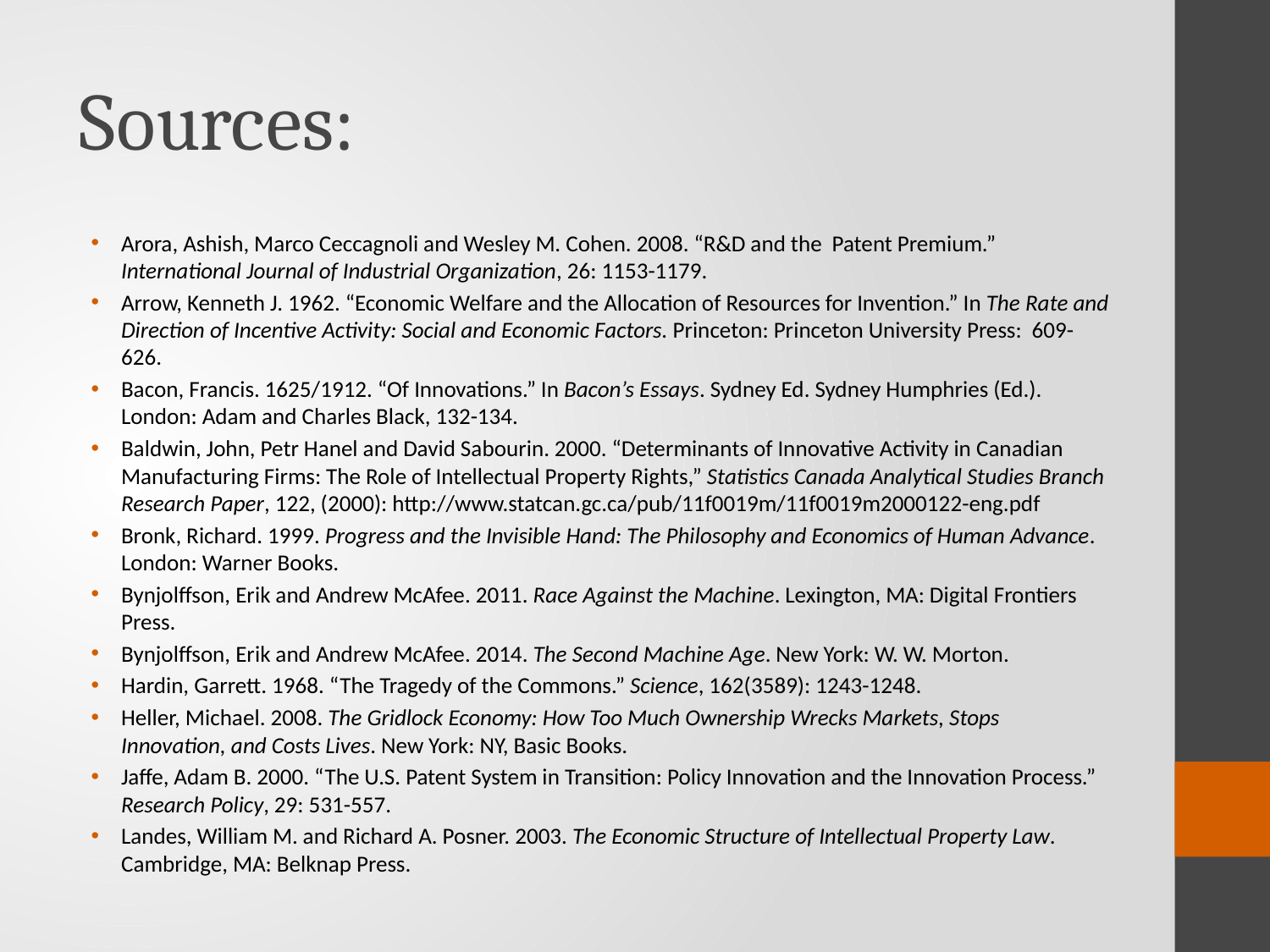

# Sources:
Arora, Ashish, Marco Ceccagnoli and Wesley M. Cohen. 2008. “R&D and the  Patent Premium.” International Journal of Industrial Organization, 26: 1153-1179.
Arrow, Kenneth J. 1962. “Economic Welfare and the Allocation of Resources for Invention.” In The Rate and Direction of Incentive Activity: Social and Economic Factors. Princeton: Princeton University Press:  609-626.
Bacon, Francis. 1625/1912. “Of Innovations.” In Bacon’s Essays. Sydney Ed. Sydney Humphries (Ed.). London: Adam and Charles Black, 132-134.
Baldwin, John, Petr Hanel and David Sabourin. 2000. “Determinants of Innovative Activity in Canadian Manufacturing Firms: The Role of Intellectual Property Rights,” Statistics Canada Analytical Studies Branch Research Paper, 122, (2000): http://www.statcan.gc.ca/pub/11f0019m/11f0019m2000122-eng.pdf
Bronk, Richard. 1999. Progress and the Invisible Hand: The Philosophy and Economics of Human Advance. London: Warner Books.
Bynjolffson, Erik and Andrew McAfee. 2011. Race Against the Machine. Lexington, MA: Digital Frontiers Press.
Bynjolffson, Erik and Andrew McAfee. 2014. The Second Machine Age. New York: W. W. Morton.
Hardin, Garrett. 1968. “The Tragedy of the Commons.” Science, 162(3589): 1243-1248.
Heller, Michael. 2008. The Gridlock Economy: How Too Much Ownership Wrecks Markets, Stops Innovation, and Costs Lives. New York: NY, Basic Books.
Jaffe, Adam B. 2000. “The U.S. Patent System in Transition: Policy Innovation and the Innovation Process.” Research Policy, 29: 531-557.
Landes, William M. and Richard A. Posner. 2003. The Economic Structure of Intellectual Property Law. Cambridge, MA: Belknap Press.